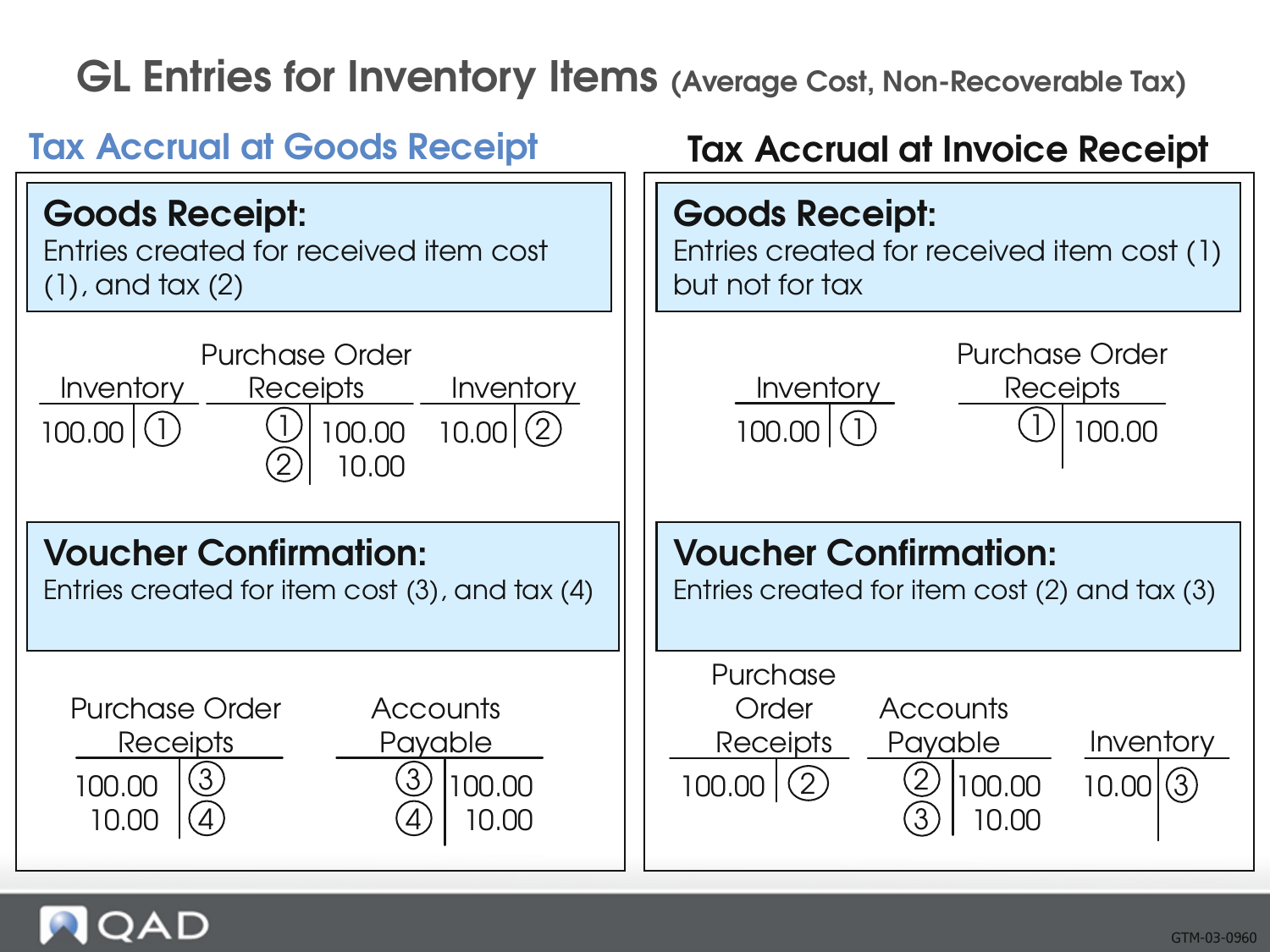

# GL Entries for Inventory Items (Average Cost, Non-Recoverable Tax)
Tax Accrual at Goods Receipt
Tax Accrual at Invoice Receipt

Goods Receipt:
Entries created for received item cost (1), and tax (2)
Goods Receipt:
Entries created for received item cost (1) but not for tax
Inventory

100.00
1
Purchase Order Receipts

100.00
1
Inventory

100.00
1
Purchase Order Receipts

100.00
10.00
1
2
Inventory

10.00
2

Voucher Confirmation:
Entries created for item cost (3), and tax (4)
Voucher Confirmation:
Entries created for item cost (2) and tax (3)
Purchase Order Receipts

100.00
10.00
3
4
Accounts Payable

100.00
10.00
3
4

Purchase Order Receipts

100.00
2
Accounts Payable

100.00
10.00
2
3
Inventory

10.00
3
GTM-03-0960